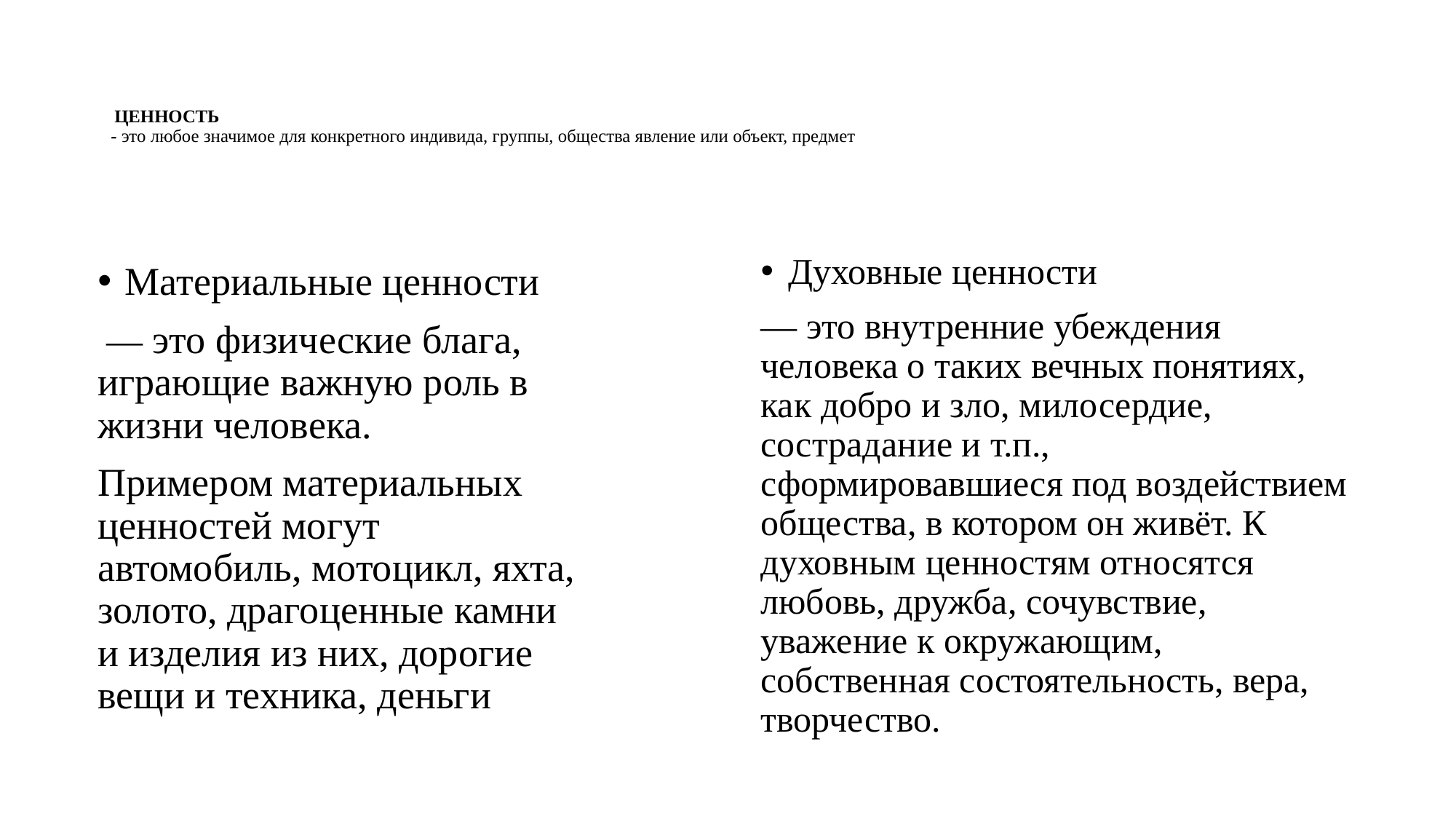

# ЦЕННОСТЬ - это любое значимое для конкретного индивида, группы, общества явление или объект, предмет
Духовные ценности
— это внутренние убеждения человека о таких вечных понятиях, как добро и зло, милосердие, сострадание и т.п., сформировавшиеся под воздействием общества, в котором он живёт. К духовным ценностям относятся любовь, дружба, сочувствие, уважение к окружающим, собственная состоятельность, вера, творчество.
Материальные ценности
 — это физические блага, играющие важную роль в жизни человека.
Примером материальных ценностей могут автомобиль, мотоцикл, яхта, золото, драгоценные камни и изделия из них, дорогие вещи и техника, деньги